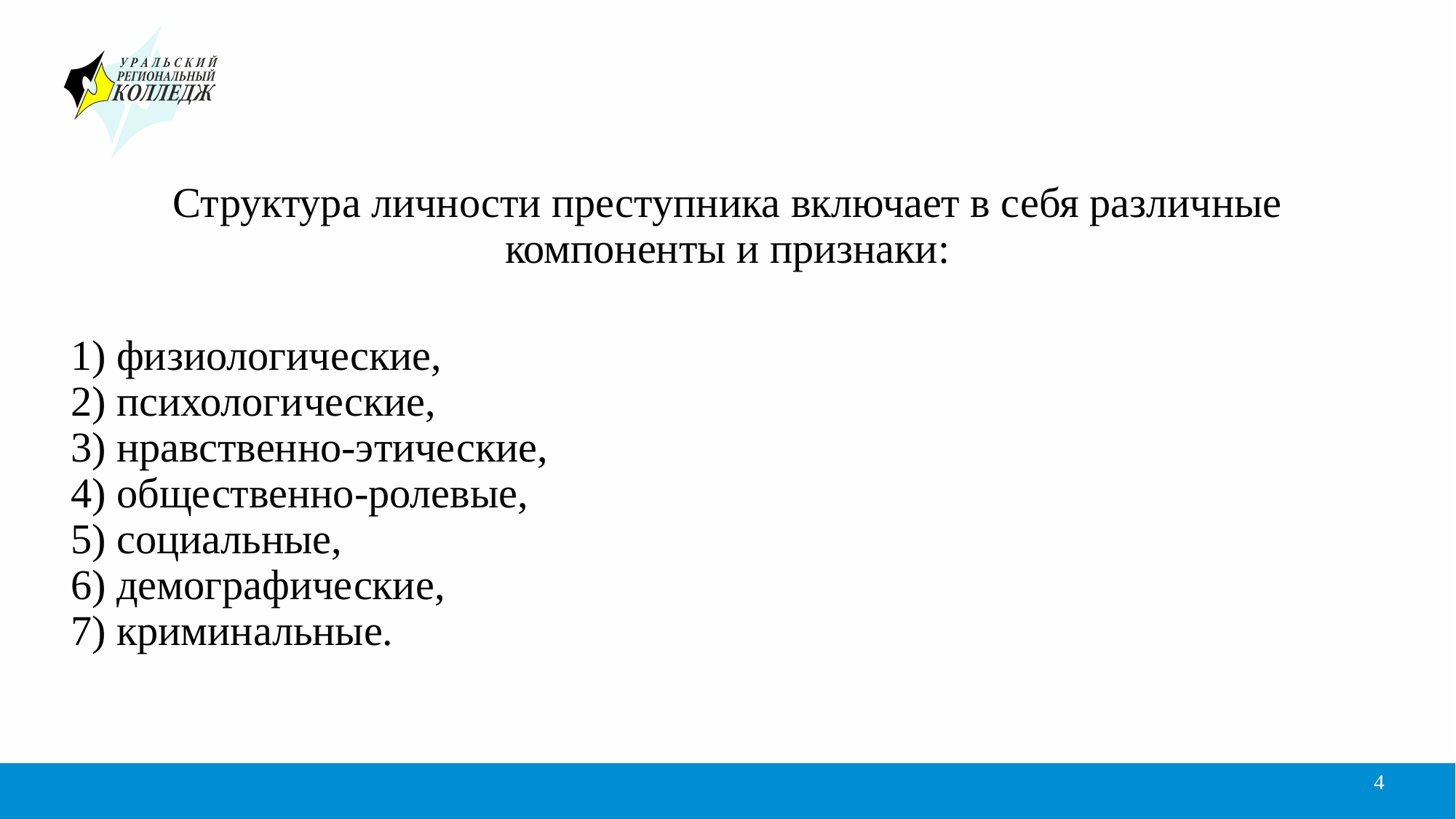

#
Структура личности преступника включает в себя различные компоненты и признаки:
1) физиологические,
2) психологические,
3) нравственно-этические,
4) общественно-ролевые,
5) социальные,
6) демографические,
7) криминальные.
4